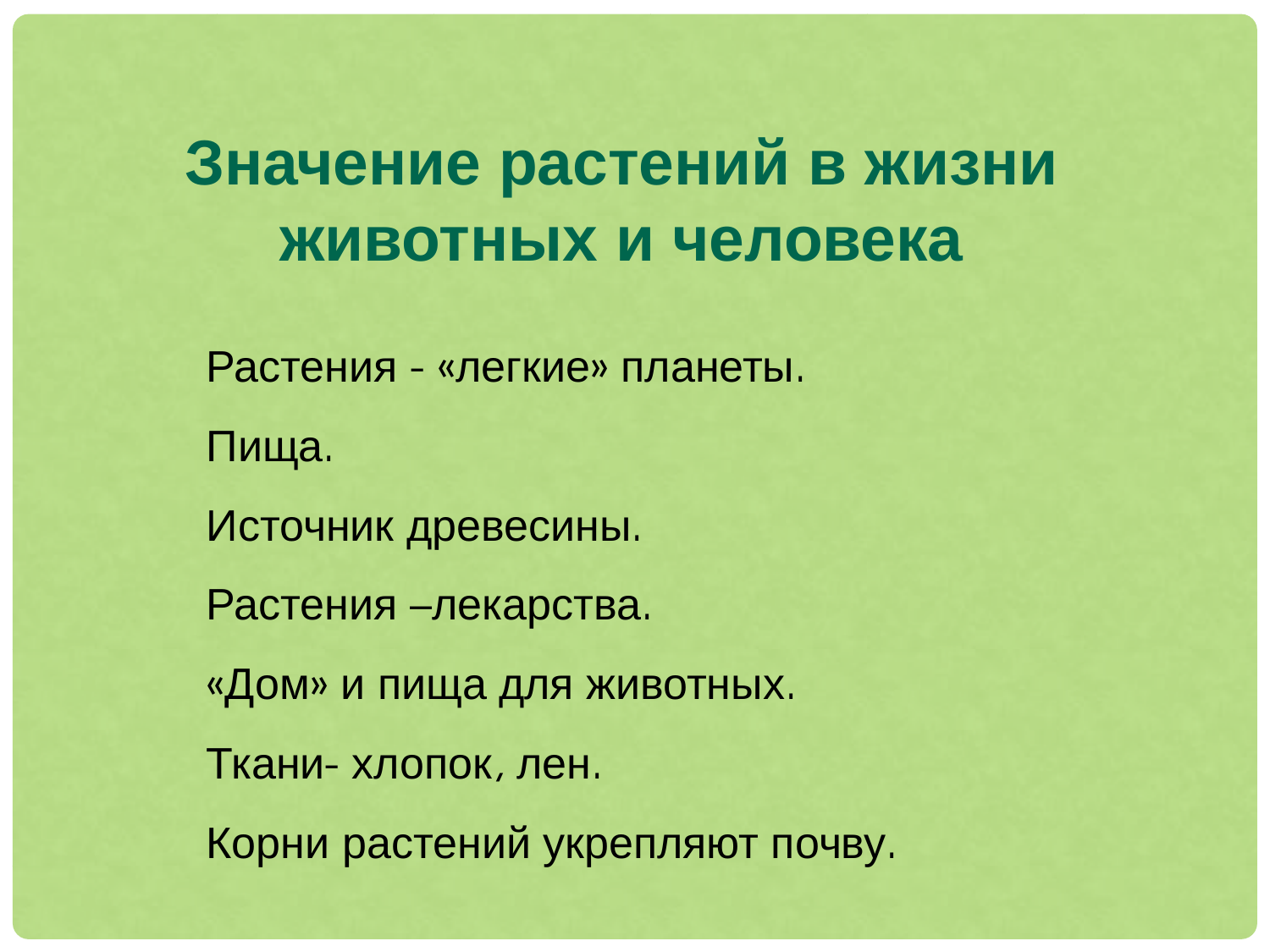

Значение растений в жизни животных и человека
Растения - «легкие» планеты.
Пища.
Источник древесины.
Растения –лекарства.
«Дом» и пища для животных.
Ткани- хлопок, лен.
Корни растений укрепляют почву.